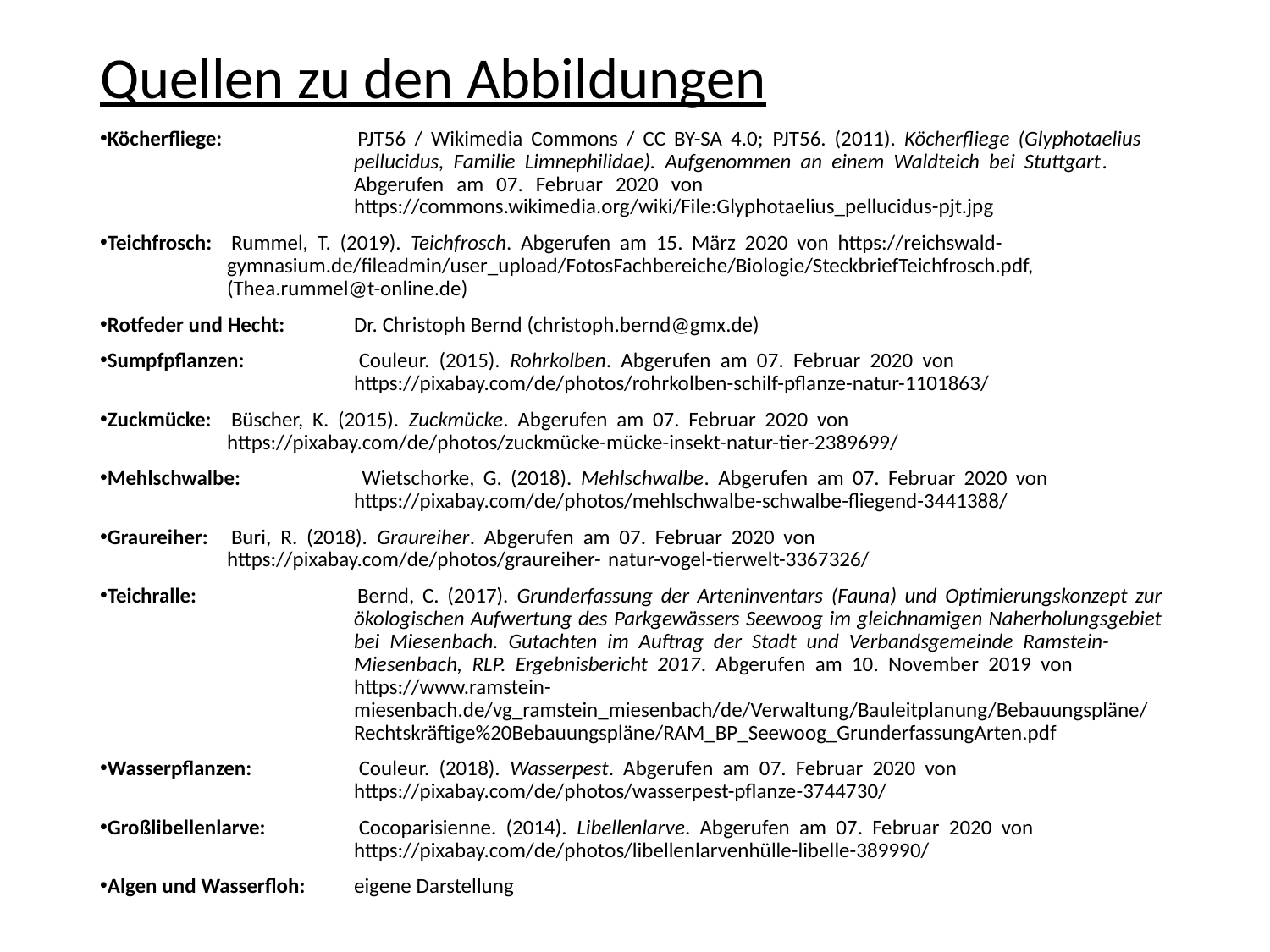

# Quellen zu den Abbildungen
Köcherfliege: 	PJT56 / Wikimedia Commons / CC BY-SA 4.0; PJT56. (2011). Köcherfliege (Glyphotaelius 			pellucidus, Familie Limnephilidae). Aufgenommen an einem Waldteich bei Stuttgart.  			Abgerufen am 07. Februar 2020 von 						https://commons.wikimedia.org/wiki/File:Glyphotaelius_pellucidus-pjt.jpg
Teichfrosch: 	Rummel, T. (2019). Teichfrosch. Abgerufen am 15. März 2020 von https://reichswald-			gymnasium.de/fileadmin/user_upload/FotosFachbereiche/Biologie/SteckbriefTeichfrosch.pdf, 		(Thea.rummel@t-online.de)
Rotfeder und Hecht: 	Dr. Christoph Bernd (christoph.bernd@gmx.de)
Sumpfpflanzen: 	Couleur. (2015). Rohrkolben. Abgerufen am 07. Februar 2020 von 				https://pixabay.com/de/photos/rohrkolben-schilf-pflanze-natur-1101863/
Zuckmücke: 	Büscher, K. (2015). Zuckmücke. Abgerufen am 07. Februar 2020 von 				https://pixabay.com/de/photos/zuckmücke-mücke-insekt-natur-tier-2389699/
Mehlschwalbe:  	Wietschorke, G. (2018). Mehlschwalbe. Abgerufen am 07. Februar 2020 von 			https://pixabay.com/de/photos/mehlschwalbe-schwalbe-fliegend-3441388/
Graureiher: 	Buri, R. (2018). Graureiher. Abgerufen am 07. Februar 2020 von 				https://pixabay.com/de/photos/graureiher-	natur-vogel-tierwelt-3367326/
Teichralle: 		Bernd, C. (2017). Grunderfassung der Arteninventars (Fauna) und Optimierungskonzept zur 		ökologischen Aufwertung des Parkgewässers Seewoog im gleichnamigen Naherholungsgebiet 		bei Miesenbach. Gutachten im Auftrag der Stadt und Verbandsgemeinde Ramstein-			Miesenbach, RLP. Ergebnisbericht 2017. Abgerufen am 10. November 2019 von 			https://www.ramstein-							miesenbach.de/vg_ramstein_miesenbach/de/Verwaltung/Bauleitplanung/Bebauungspläne/
		Rechtskräftige%20Bebauungspläne/RAM_BP_Seewoog_GrunderfassungArten.pdf
Wasserpflanzen: 	Couleur. (2018). Wasserpest. Abgerufen am 07. Februar 2020 von 				https://pixabay.com/de/photos/wasserpest-pflanze-3744730/
Großlibellenlarve: 	Cocoparisienne. (2014). Libellenlarve. Abgerufen am 07. Februar 2020 von 			https://pixabay.com/de/photos/libellenlarvenhülle-libelle-389990/
Algen und Wasserfloh: 	eigene Darstellung